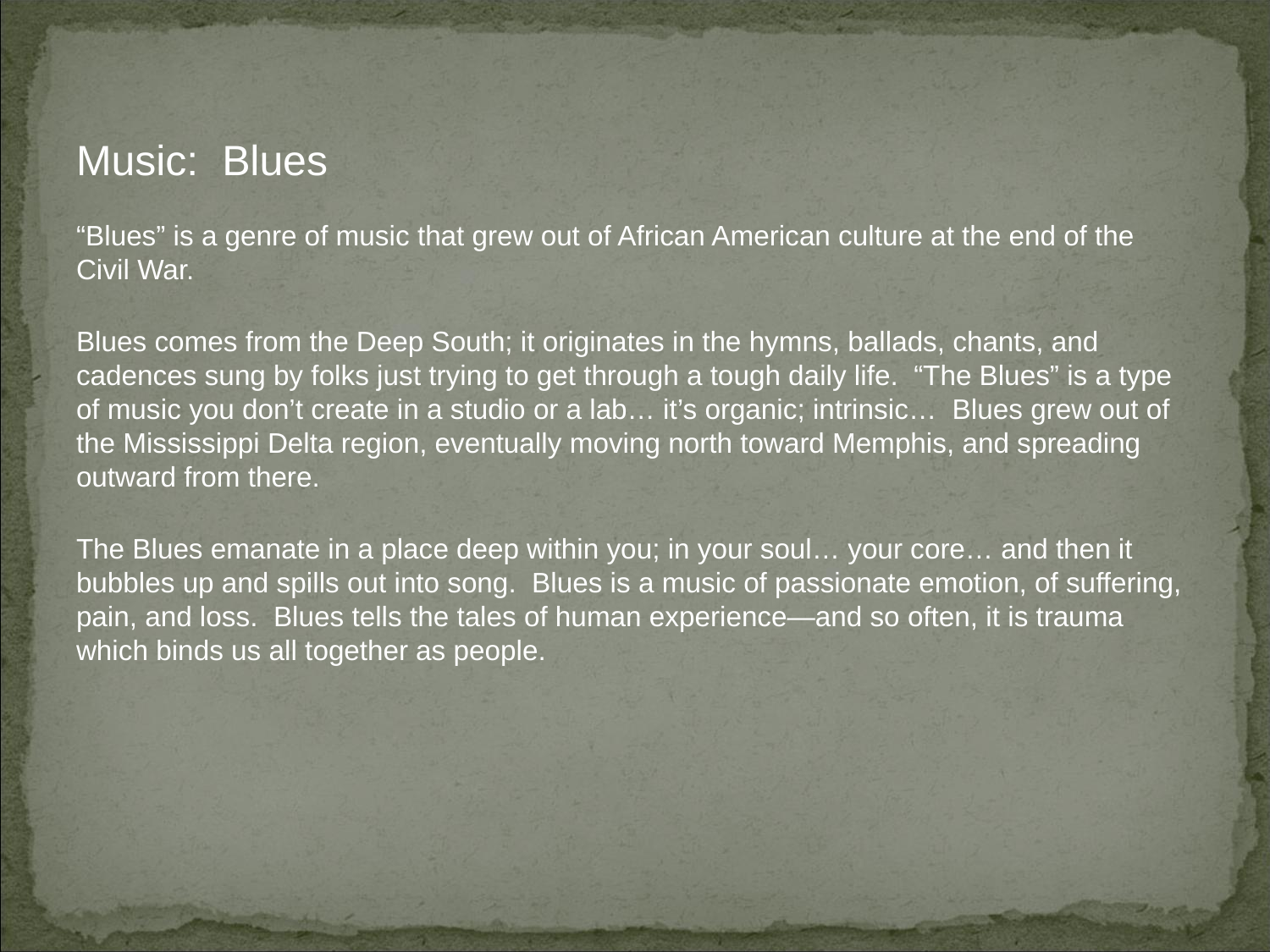

# Music:  Blues
“Blues” is a genre of music that grew out of African American culture at the end of the Civil War.

Blues comes from the Deep South; it originates in the hymns, ballads, chants, and cadences sung by folks just trying to get through a tough daily life.  “The Blues” is a type of music you don’t create in a studio or a lab… it’s organic; intrinsic…  Blues grew out of the Mississippi Delta region, eventually moving north toward Memphis, and spreading outward from there.

The Blues emanate in a place deep within you; in your soul… your core… and then it bubbles up and spills out into song.  Blues is a music of passionate emotion, of suffering, pain, and loss.  Blues tells the tales of human experience—and so often, it is trauma which binds us all together as people.